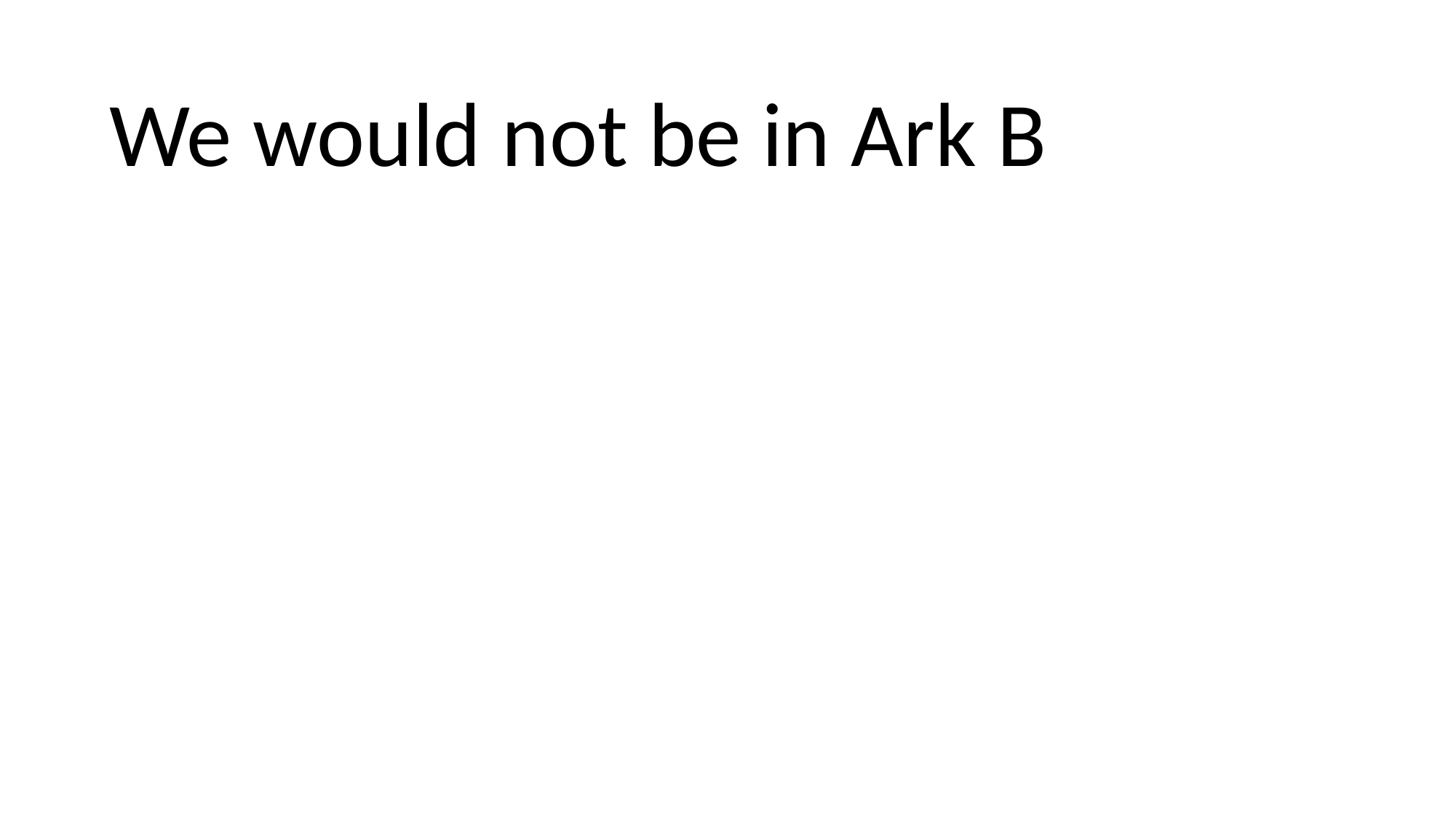

# We would not be in Ark B